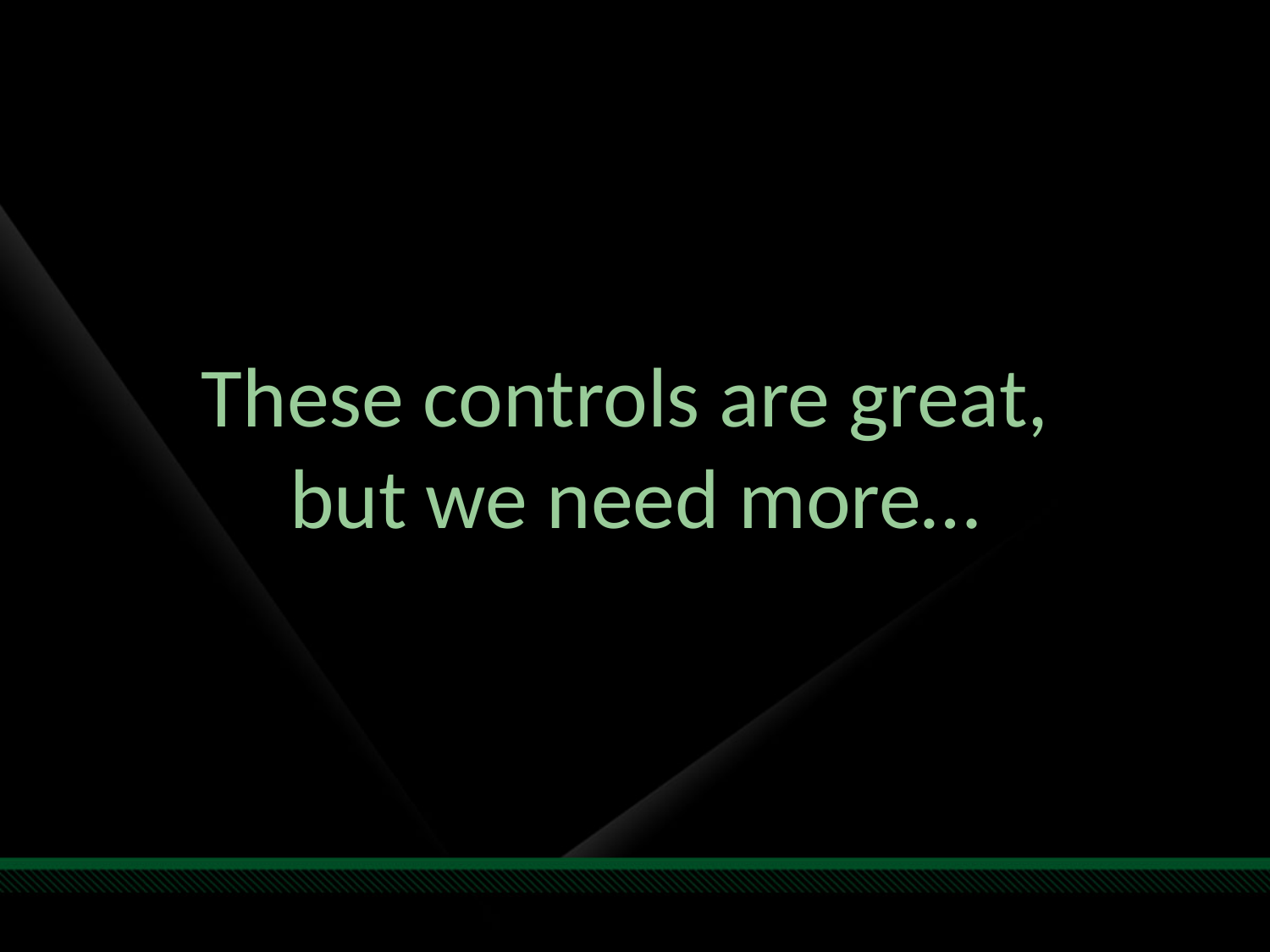

These controls are great,
but we need more…